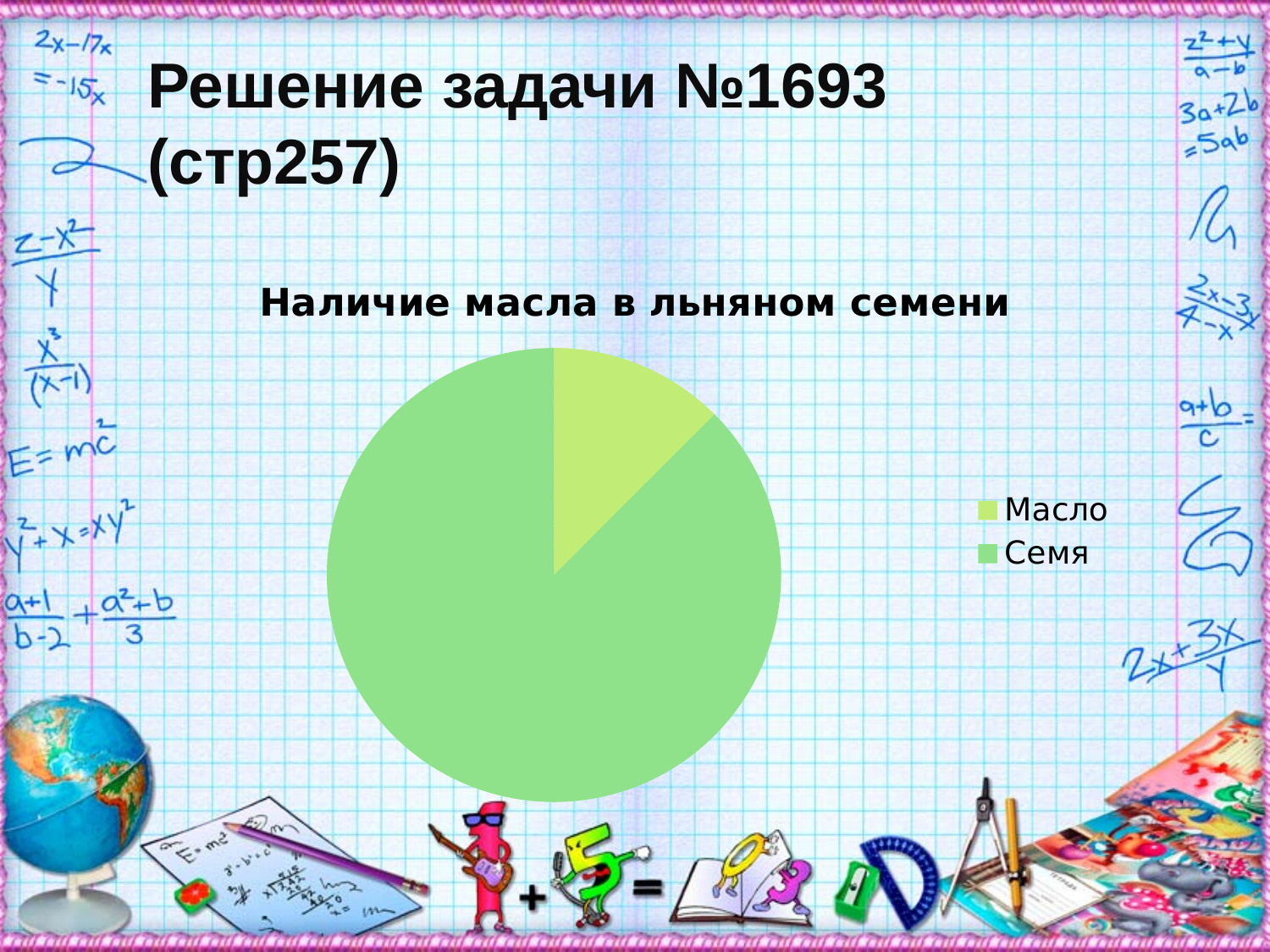

# Решение задачи №1693 (стр257)

### Chart:

| Category | Наличие масла в льняном семени |
|---|---|
| Масло | 45.0 |
| Семя | 315.0 |